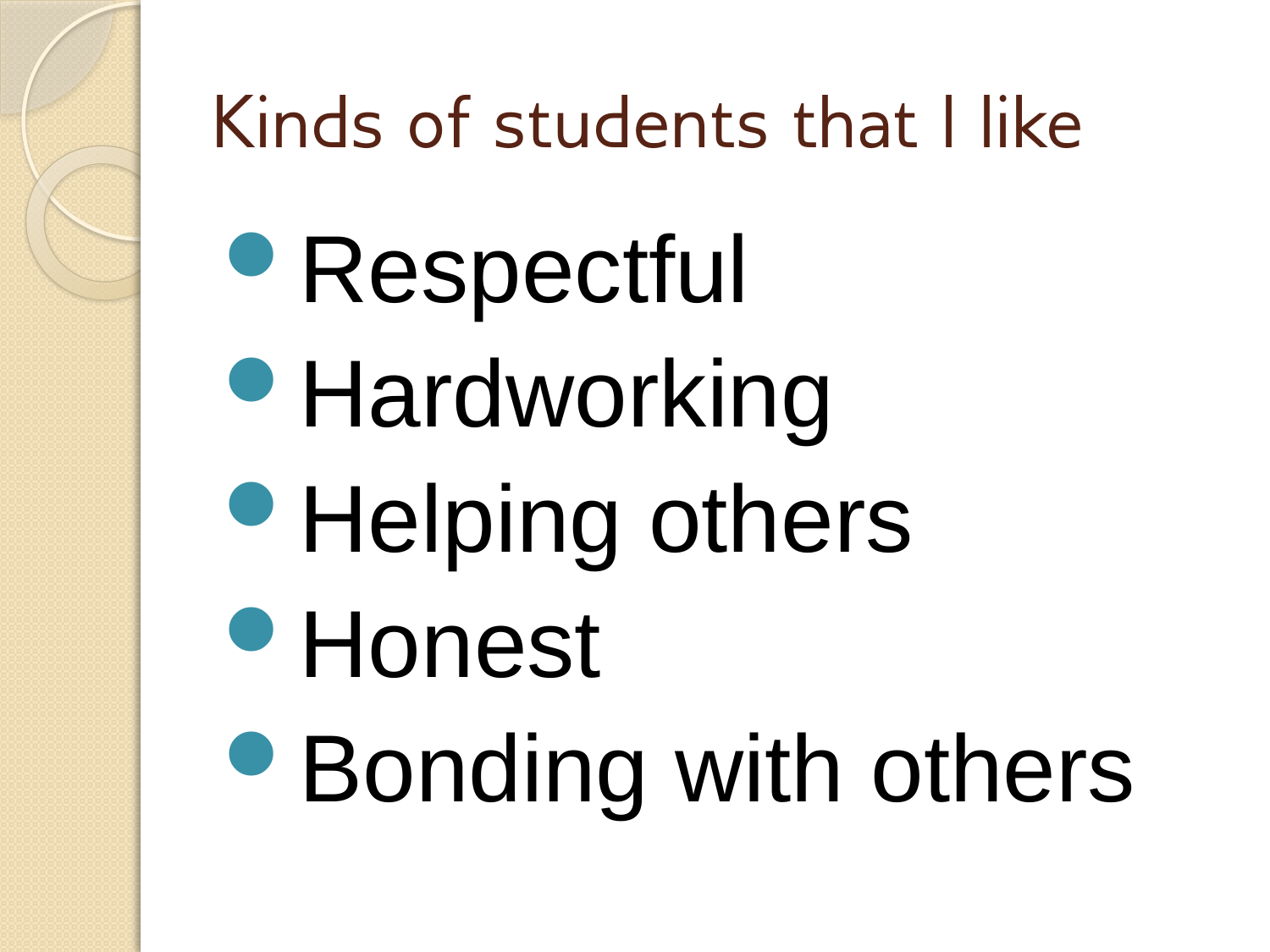

# Kinds of students that I like
Respectful
Hardworking
Helping others
Honest
Bonding with others